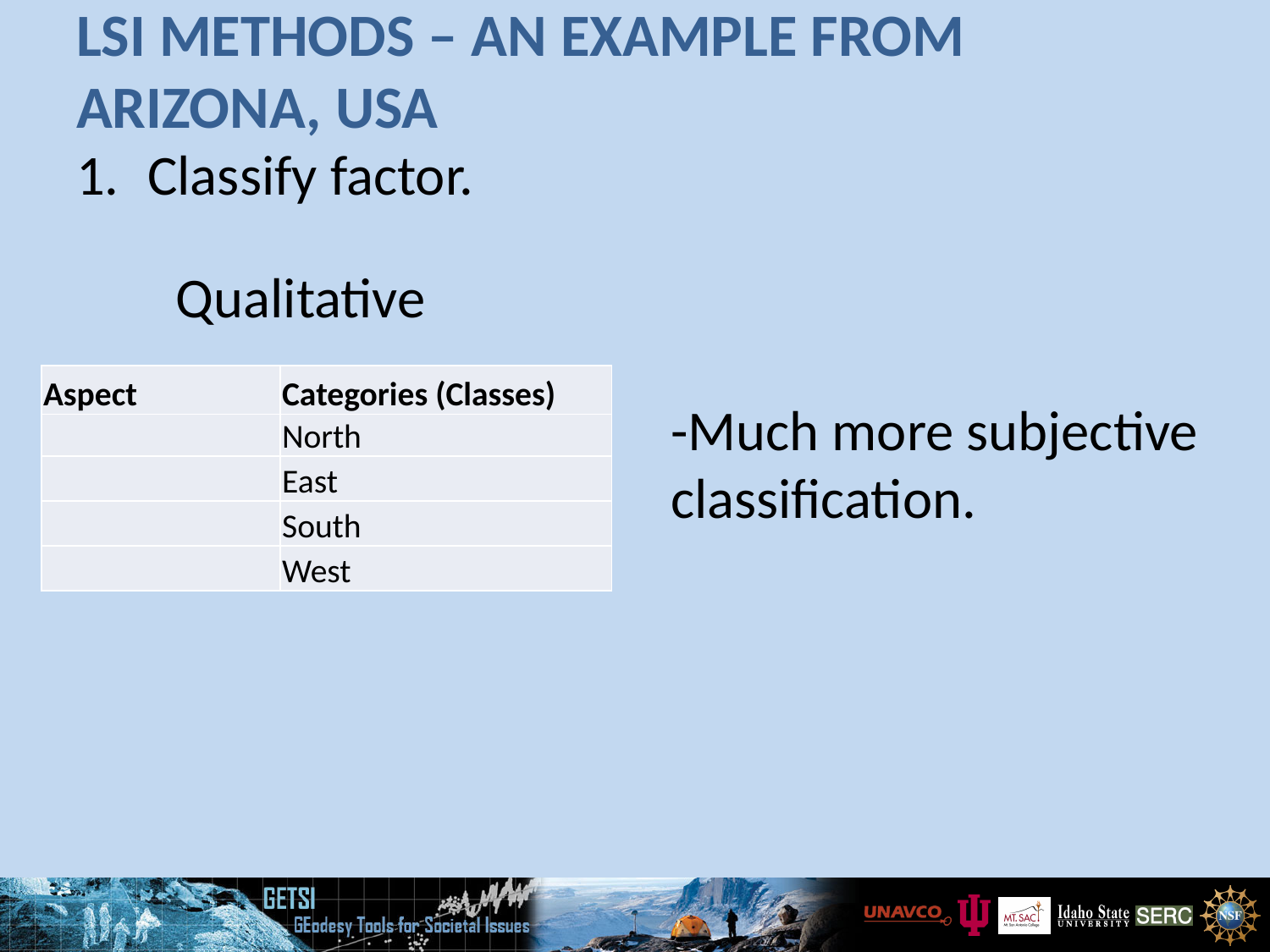

# LSI Methods – an example from Arizona, USA
Classify factor.
Qualitative
| Aspect | Categories (Classes) |
| --- | --- |
|  | North |
|  | East |
|  | South |
|  | West |
-Much more subjective classification.